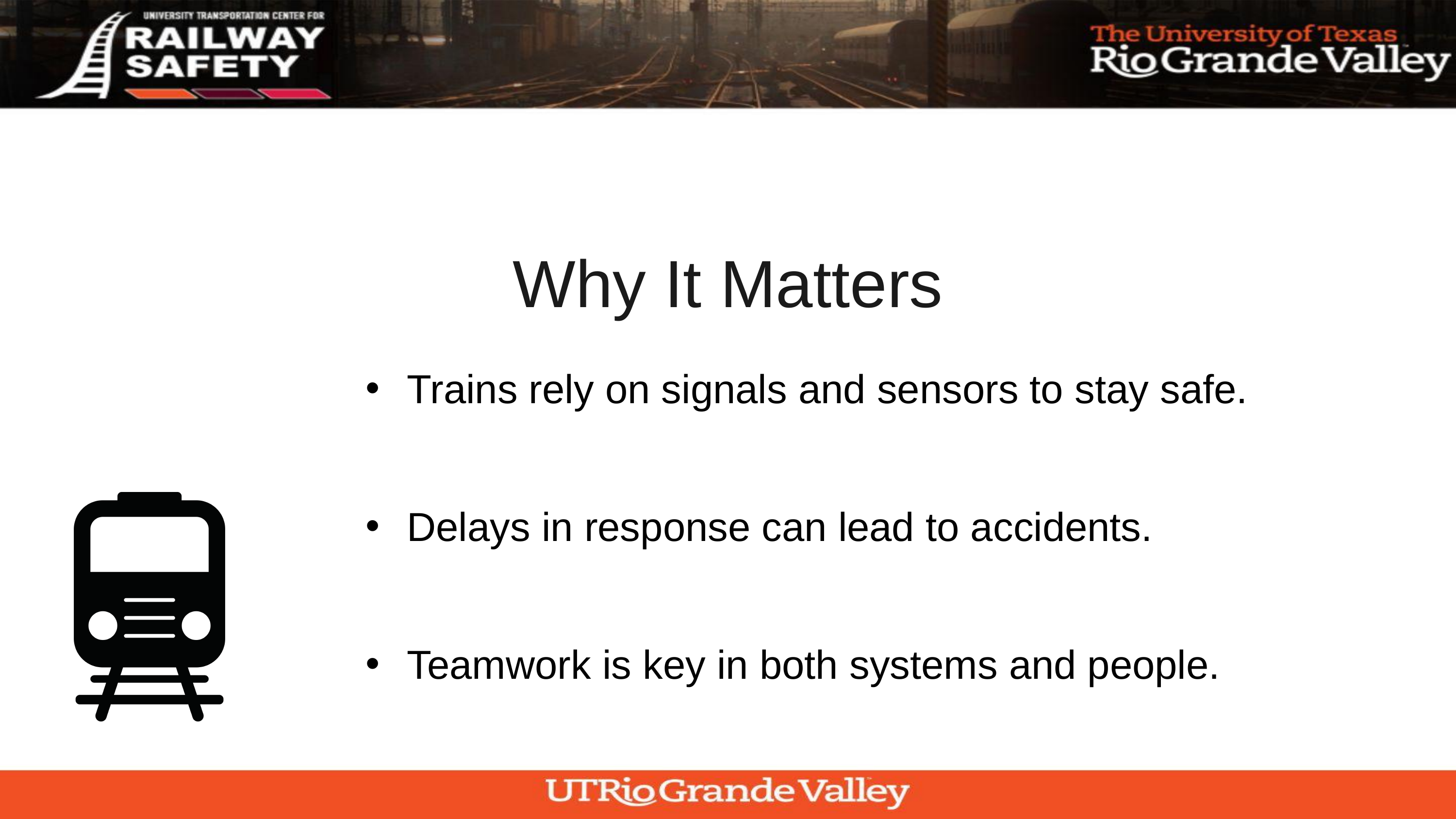

Why It Matters
Trains rely on signals and sensors to stay safe.
Delays in response can lead to accidents.
Teamwork is key in both systems and people.